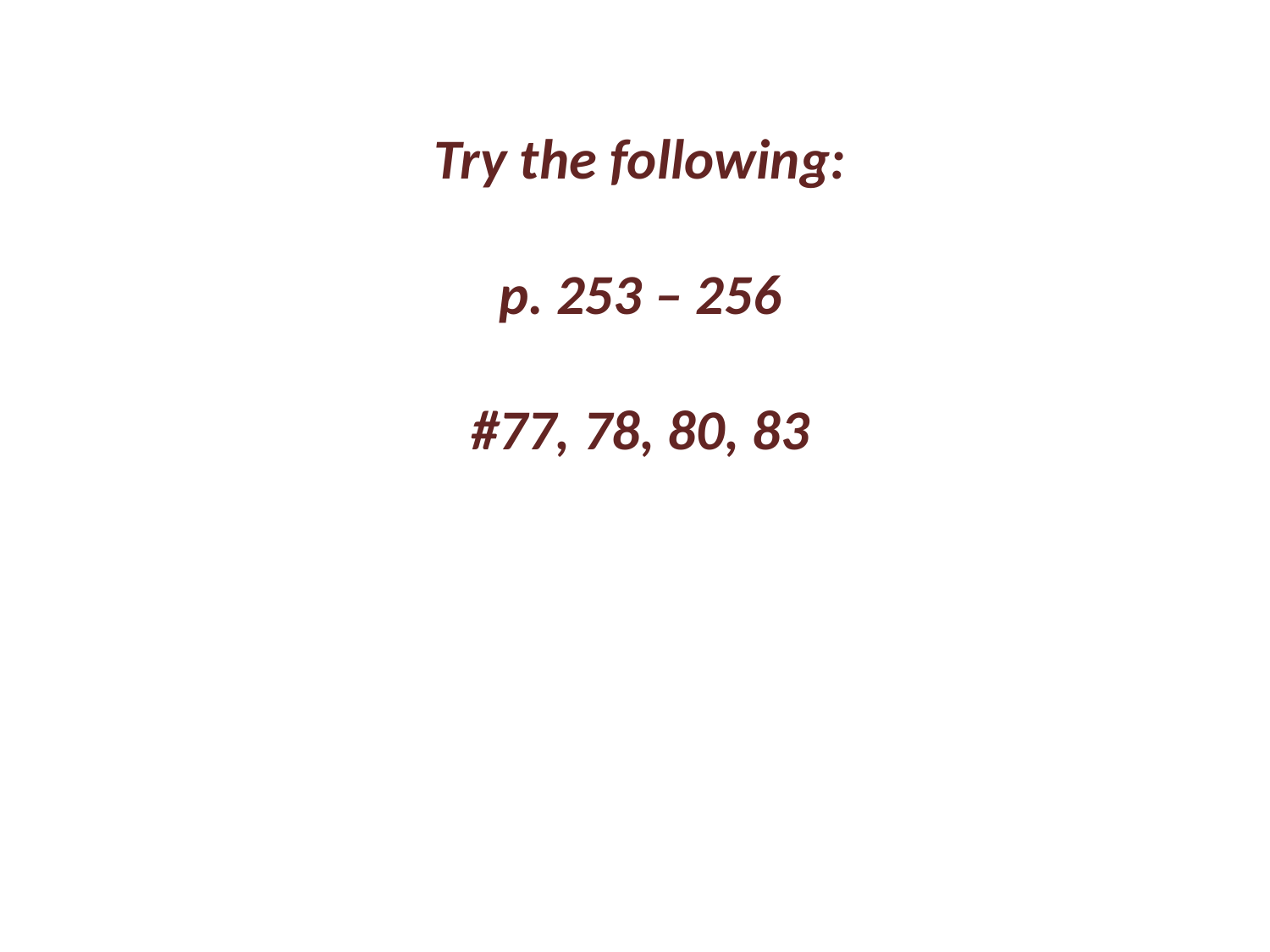

Try the following:

p. 253 – 256

#77, 78, 80, 83